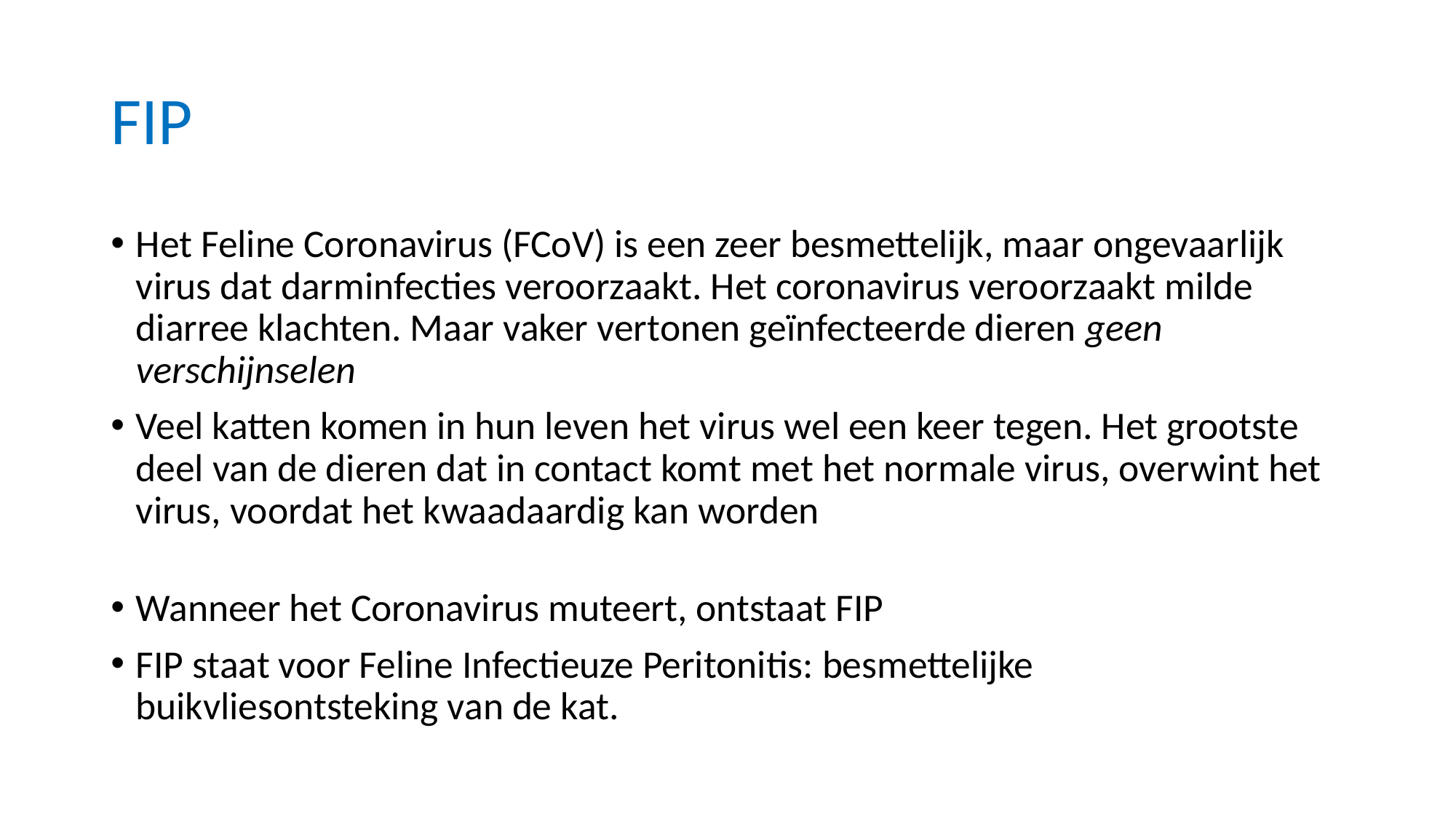

# FIP
Het Feline Coronavirus (FCoV) is een zeer besmettelijk, maar ongevaarlijk virus dat darminfecties veroorzaakt. Het coronavirus veroorzaakt milde diarree klachten. Maar vaker vertonen geïnfecteerde dieren geen verschijnselen
Veel katten komen in hun leven het virus wel een keer tegen. Het grootste deel van de dieren dat in contact komt met het normale virus, overwint het virus, voordat het kwaadaardig kan worden
Wanneer het Coronavirus muteert, ontstaat FIP
FIP staat voor Feline Infectieuze Peritonitis: besmettelijke buikvliesontsteking van de kat.